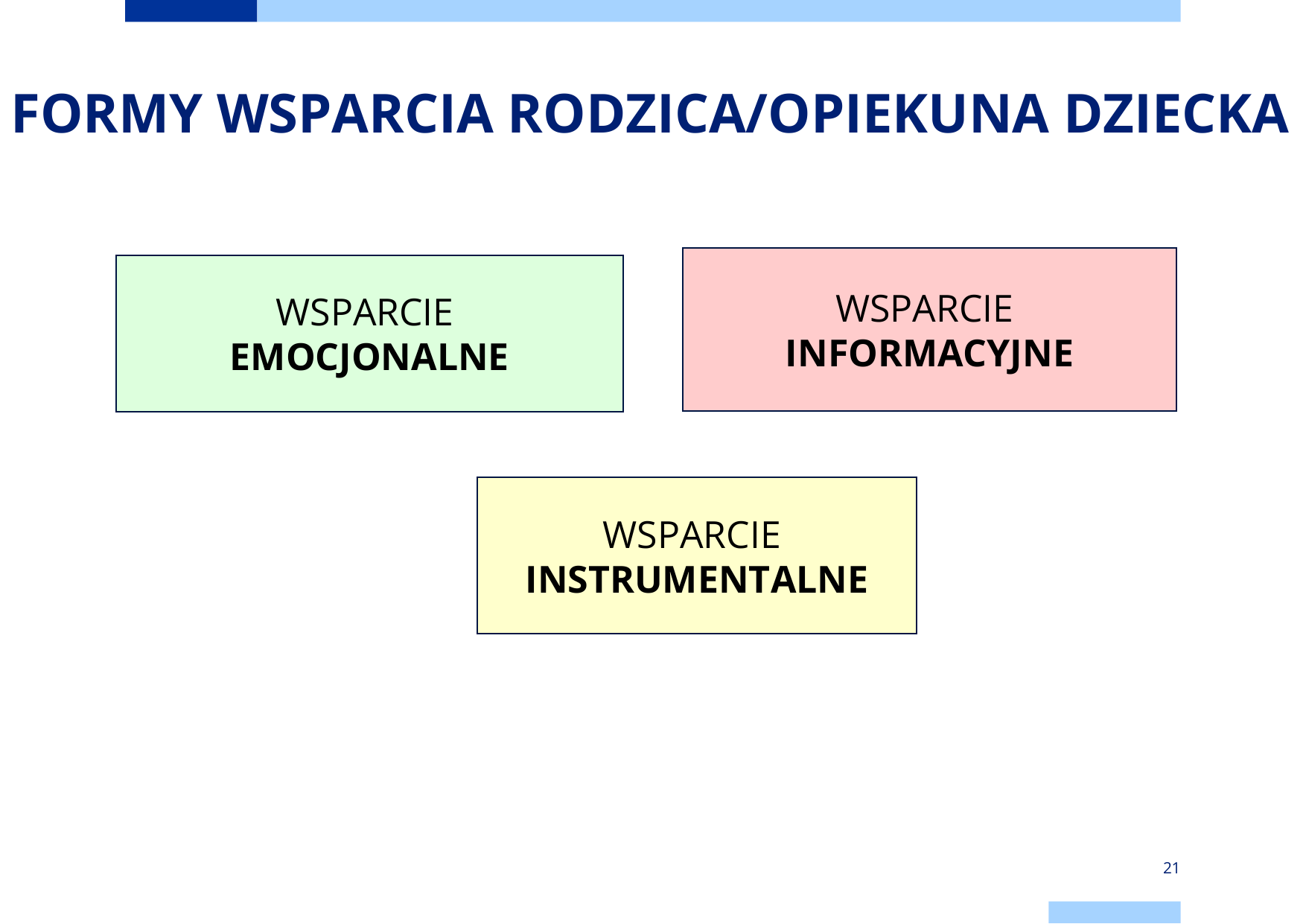

# FORMY WSPARCIA RODZICA/OPIEKUNA DZIECKA

WSPARCIE
INFORMACYJNE
WSPARCIE
EMOCJONALNE
WSPARCIE
INSTRUMENTALNE
21